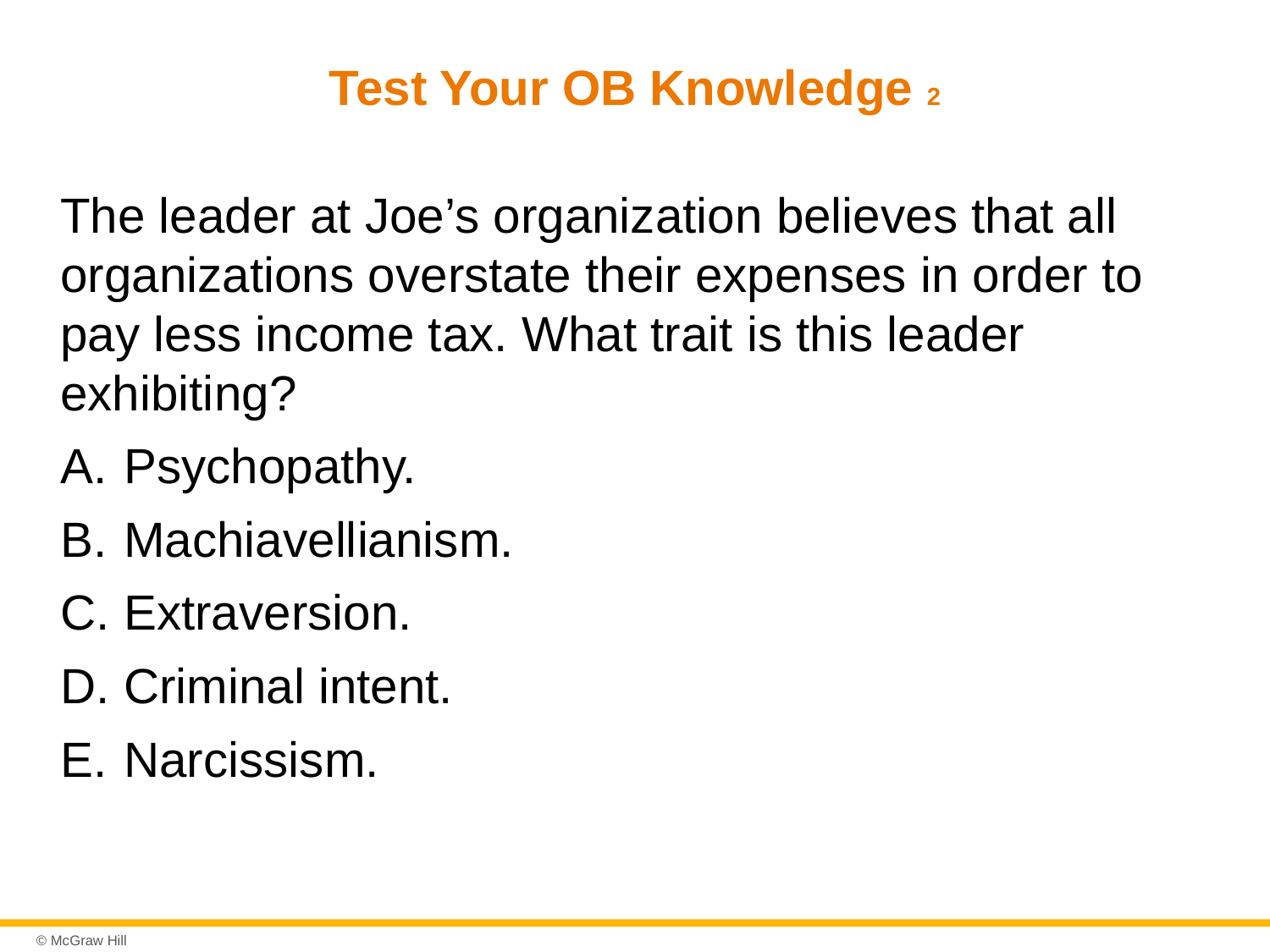

# Test Your OB Knowledge 2
The leader at Joe’s organization believes that all organizations overstate their expenses in order to pay less income tax. What trait is this leader exhibiting?
Psychopathy.
Machiavellianism.
Extraversion.
Criminal intent.
Narcissism.